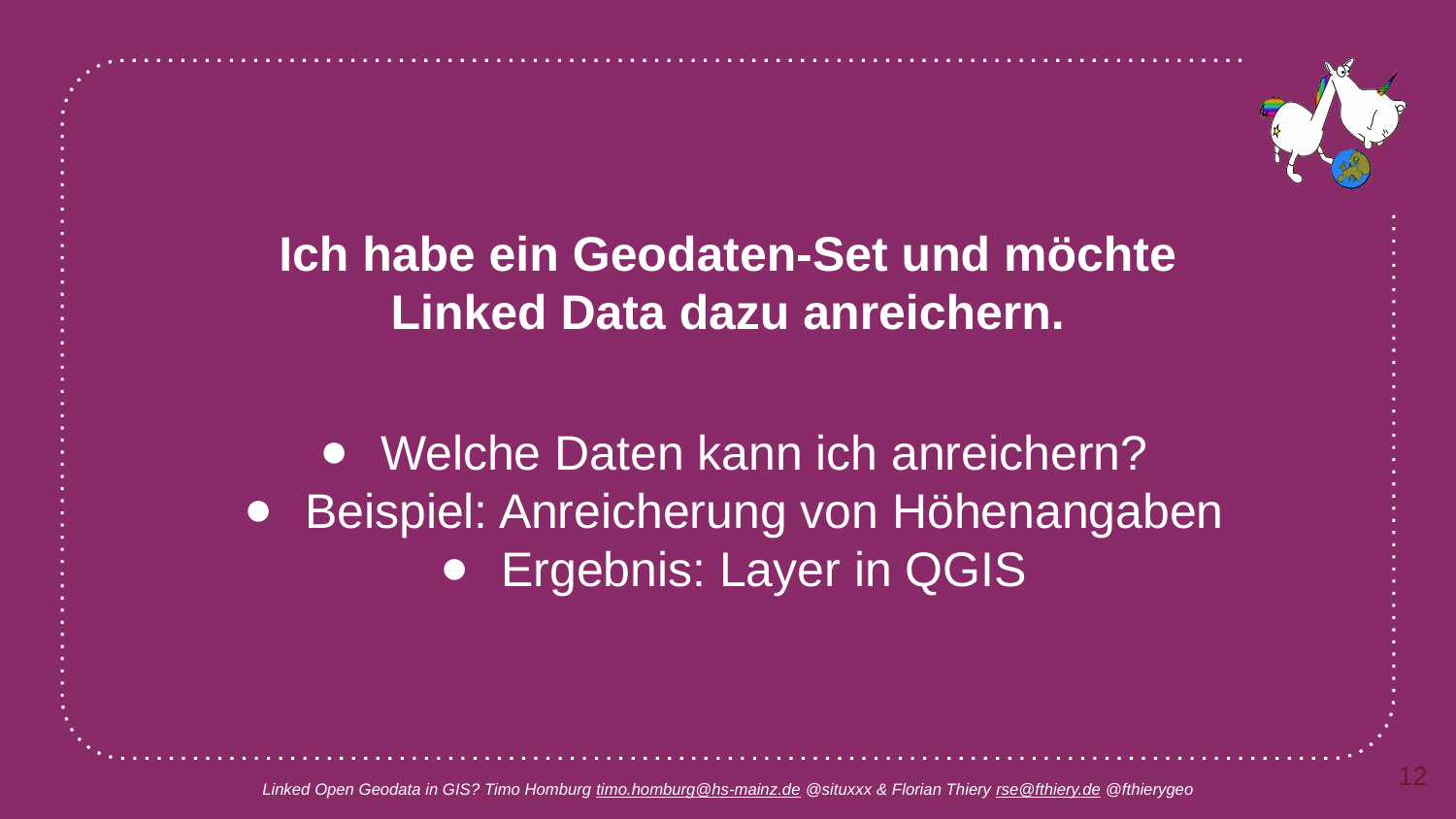

Ich habe ein Geodaten-Set und möchte
Linked Data dazu anreichern.

Welche Daten kann ich anreichern?
Beispiel: Anreicherung von Höhenangaben
Ergebnis: Layer in QGIS
12